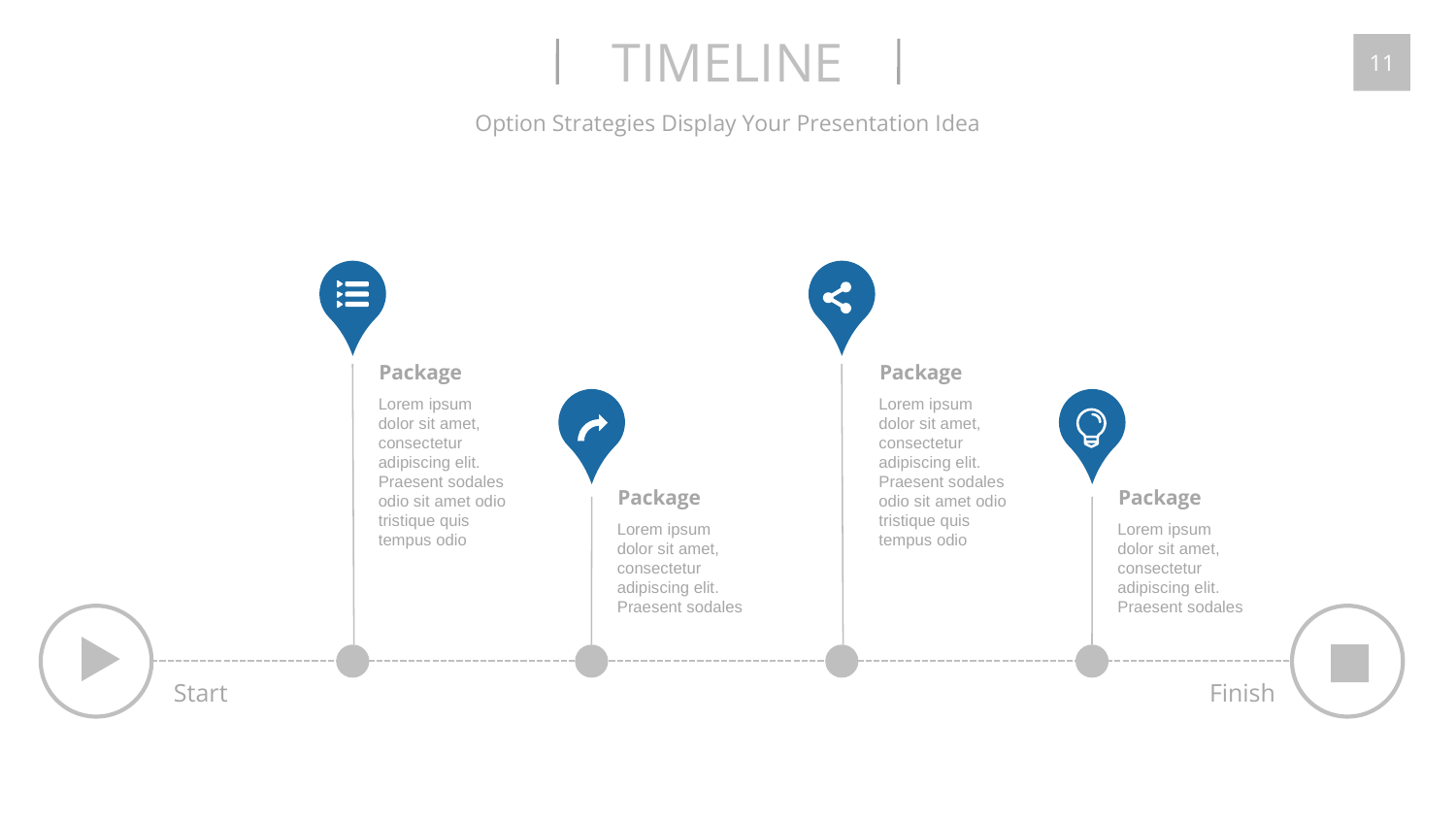

TIMELINE
11
Option Strategies Display Your Presentation Idea

Package
Lorem ipsum dolor sit amet, consectetur adipiscing elit. Praesent sodales odio sit amet odio tristique quis tempus odio

Package
Lorem ipsum dolor sit amet, consectetur adipiscing elit. Praesent sodales odio sit amet odio tristique quis tempus odio

Package
Lorem ipsum dolor sit amet, consectetur adipiscing elit. Praesent sodales

Package
Lorem ipsum dolor sit amet, consectetur adipiscing elit. Praesent sodales

Start
Finish